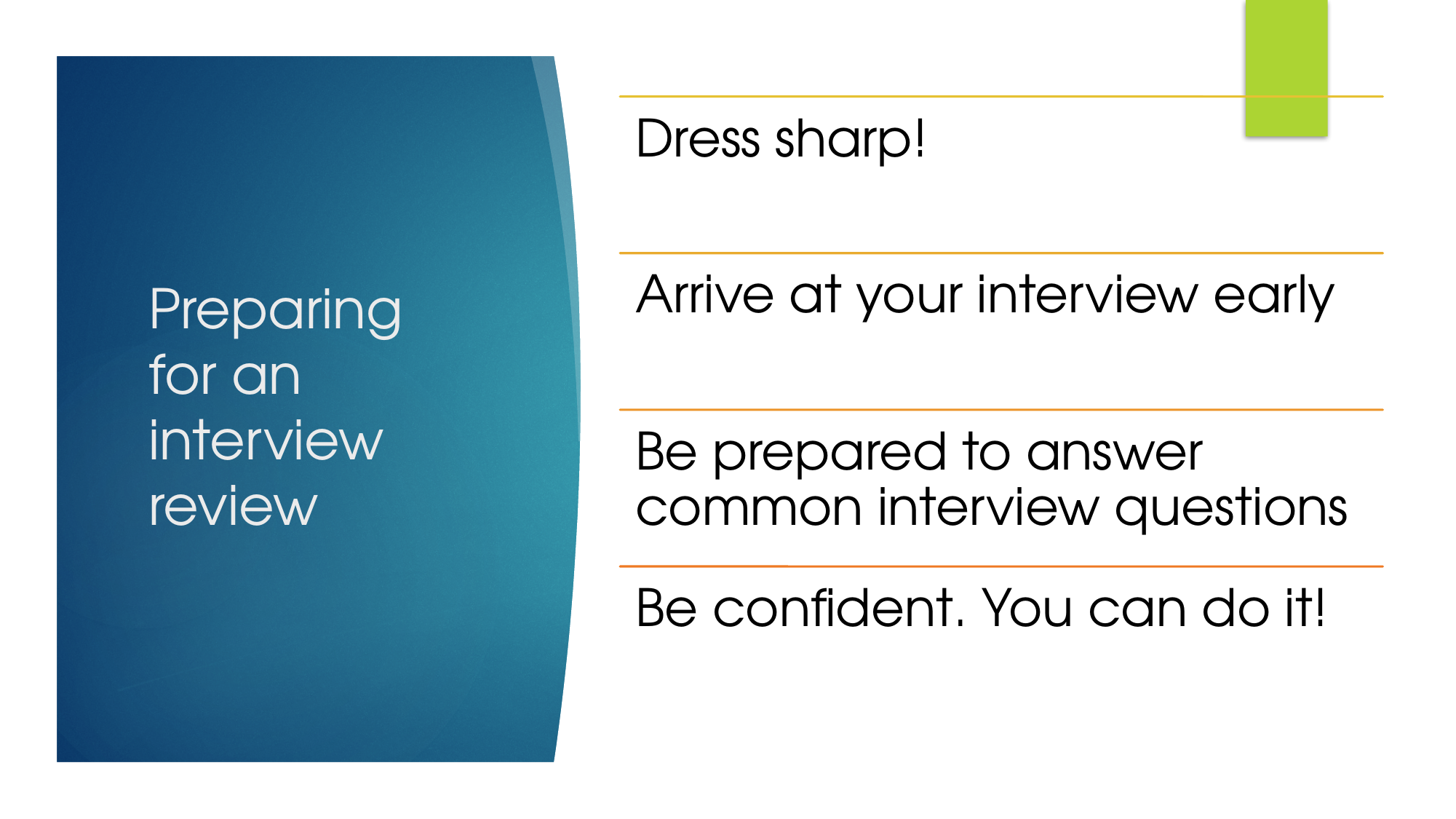

Dress sharp!
Arrive at your interview early
Be prepared to answer common interview questions
Be confident. You can do it!
# Preparing for an interview review